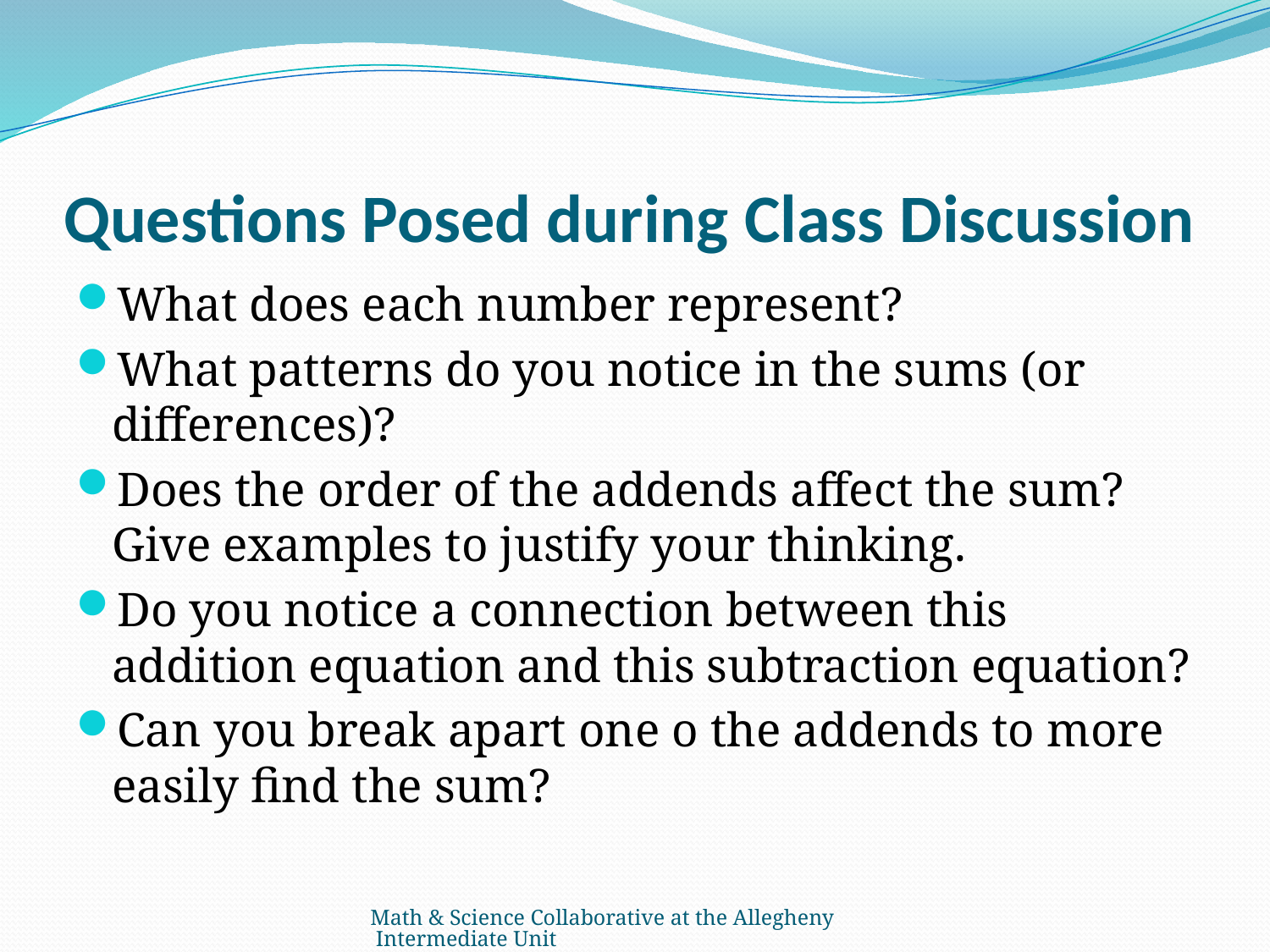

# Questions Posed during Class Discussion
What does each number represent?
What patterns do you notice in the sums (or differences)?
Does the order of the addends affect the sum? Give examples to justify your thinking.
Do you notice a connection between this addition equation and this subtraction equation?
Can you break apart one o the addends to more easily find the sum?
Math & Science Collaborative at the Allegheny Intermediate Unit